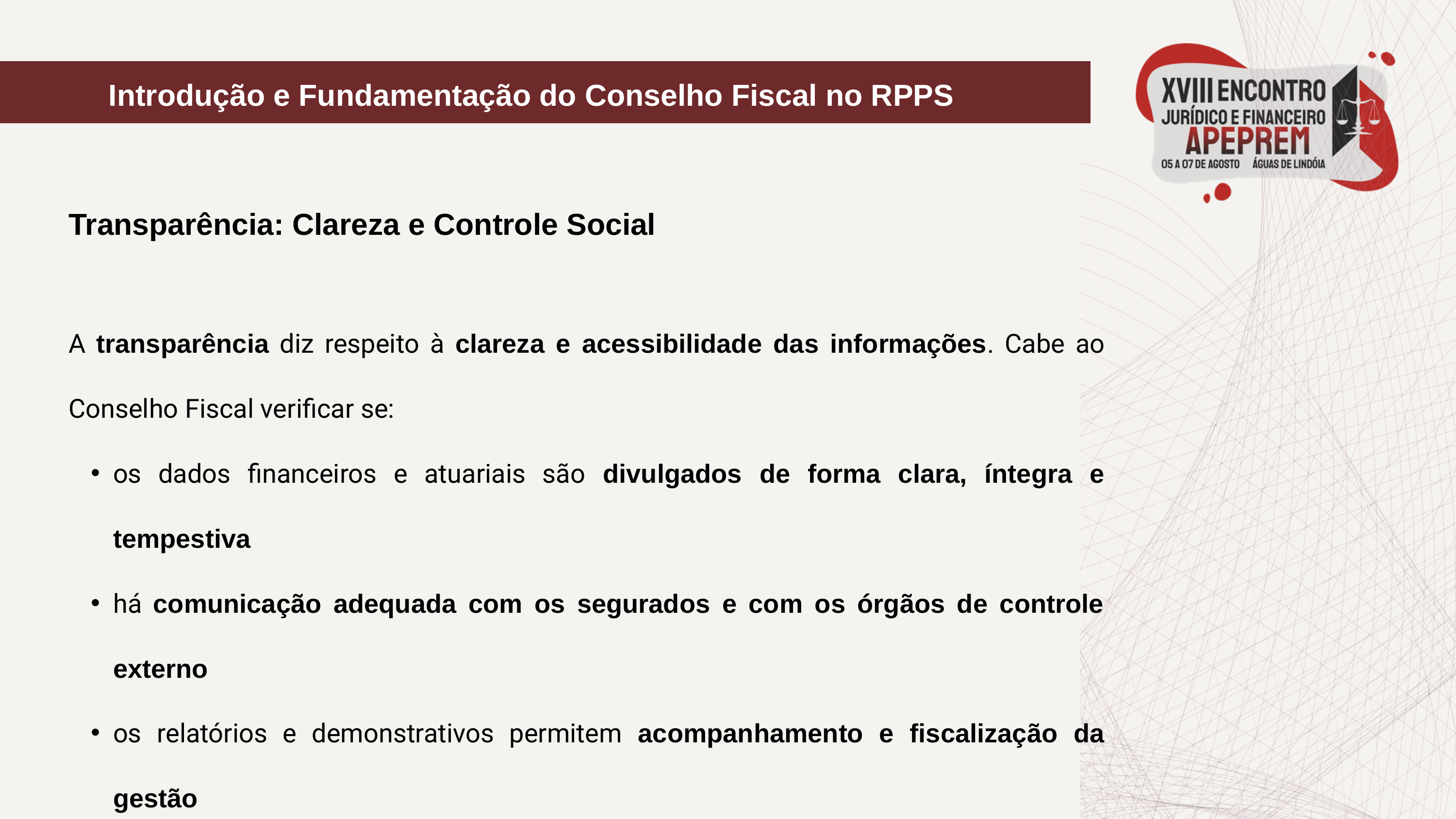

Introdução e Fundamentação do Conselho Fiscal no RPPS
Transparência: Clareza e Controle Social
A transparência diz respeito à clareza e acessibilidade das informações. Cabe ao Conselho Fiscal verificar se:
os dados financeiros e atuariais são divulgados de forma clara, íntegra e tempestiva
há comunicação adequada com os segurados e com os órgãos de controle externo
os relatórios e demonstrativos permitem acompanhamento e fiscalização da gestão
Ao exigir documentos, solicitar esclarecimentos e recomendar ajustes, o Conselho fortalece o controle social e protege o interesse coletivo.